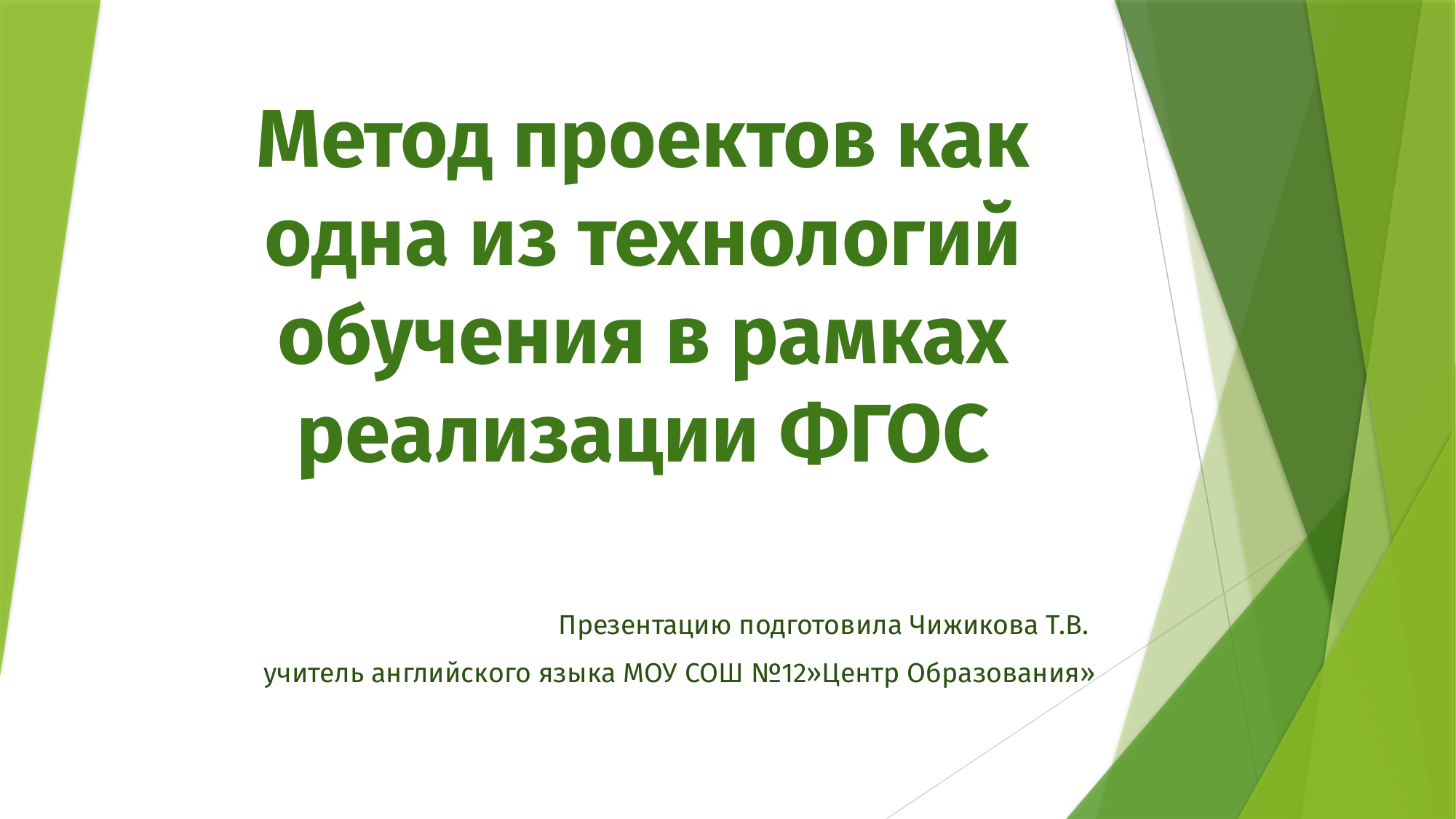

# Метод проектов как одна из технологий обучения в рамках реализации ФГОС
Презентацию подготовила Чижикова Т.В.
учитель английского языка МОУ СОШ №12»Центр Образования»